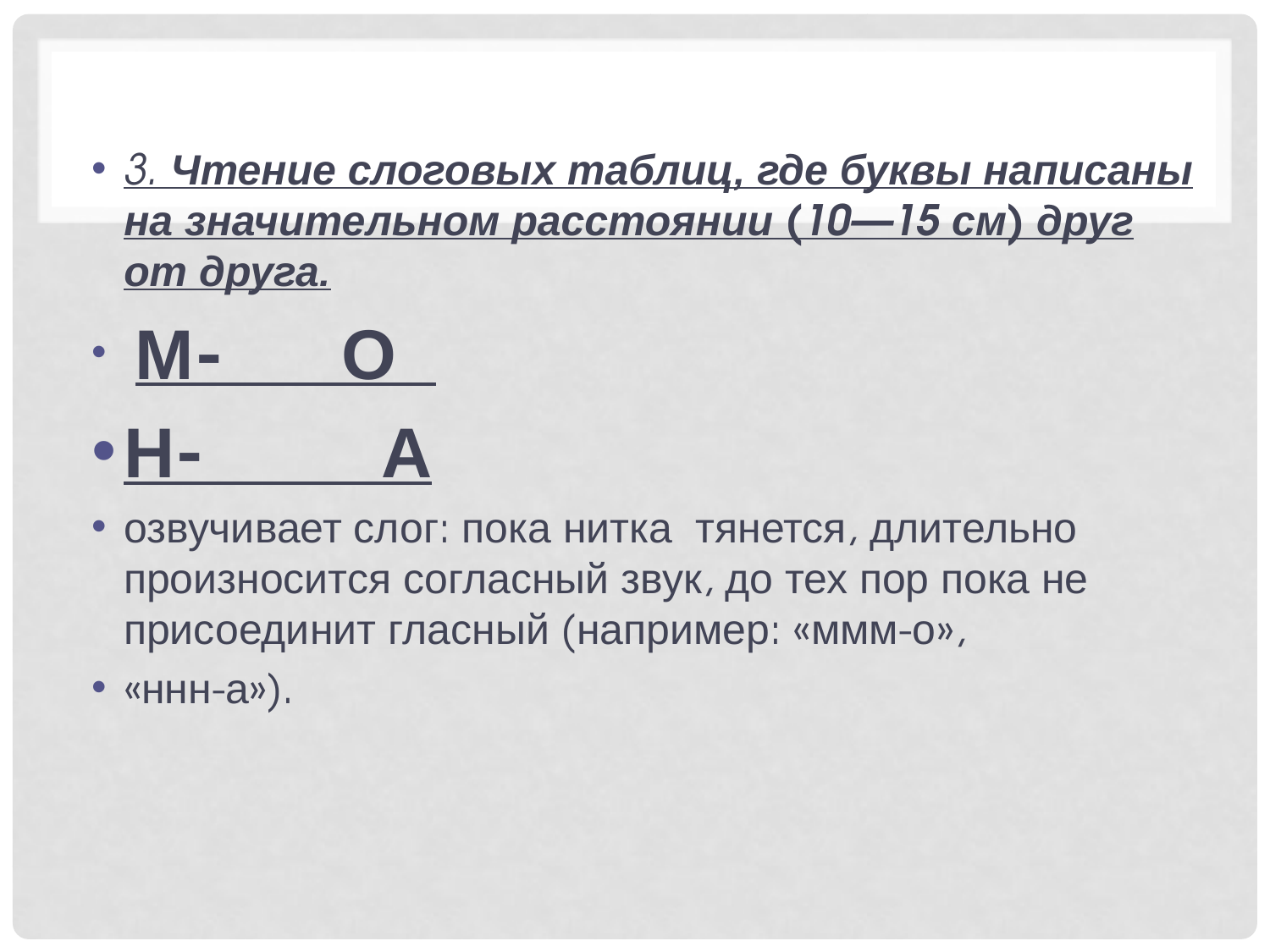

#
3. Чтение слоговых таблиц, где буквы написаны на значительном расстоянии (10—15 см) друг от друга.
 М-      О
Н-         А
озвучивает слог: пока нитка  тянется, длительно произносится согласный звук, до тех пор пока не присоединит гласный (например: «ммм-о»,
«ннн-а»).